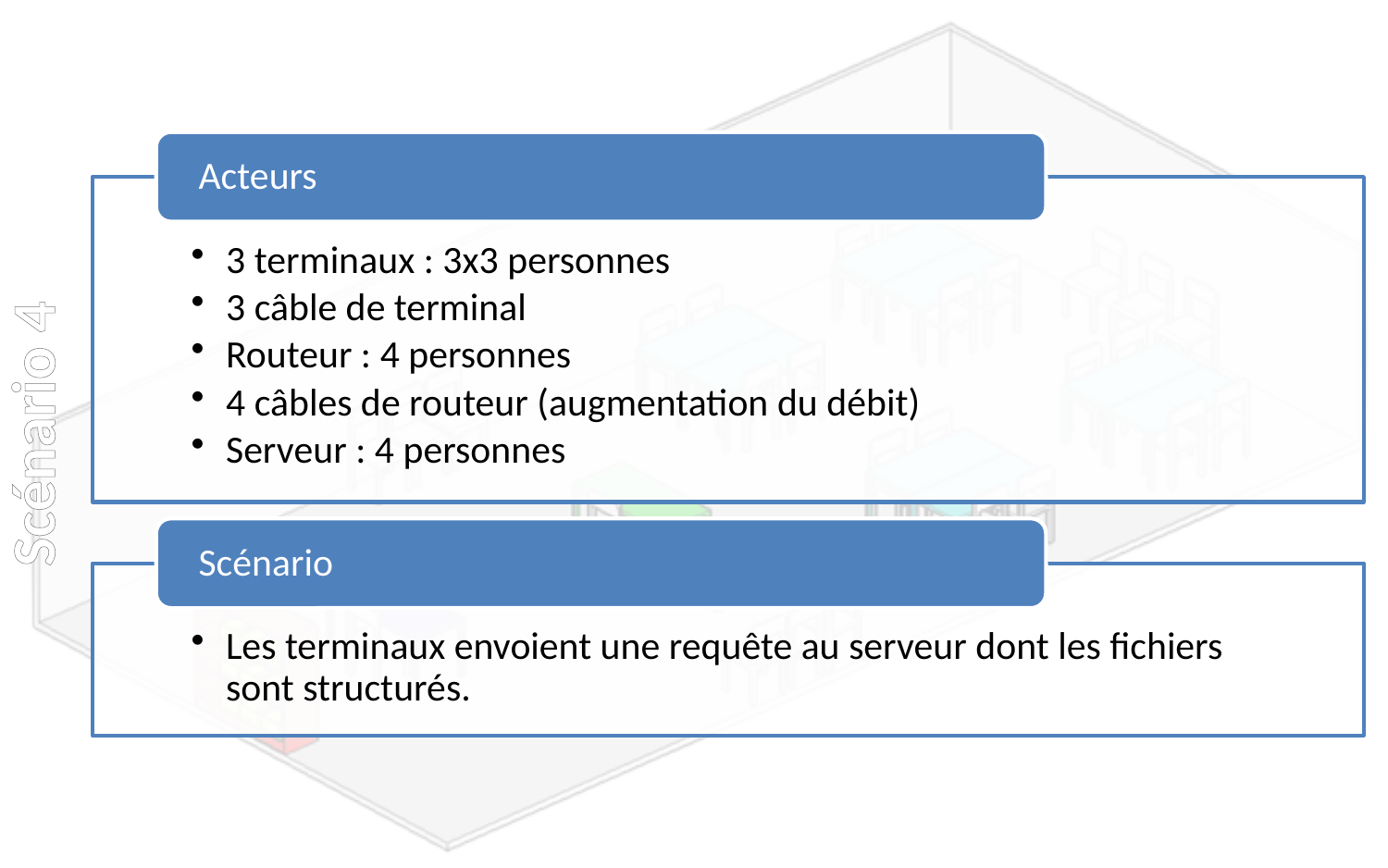

3 terminaux : 3x3 personnes
3 câble de terminal
Routeur : 4 personnes
4 câbles de routeur (augmentation du débit)
Serveur : 4 personnes
Acteurs
Les terminaux envoient une requête au serveur dont les fichiers sont structurés.
Scénario
Scénario 4